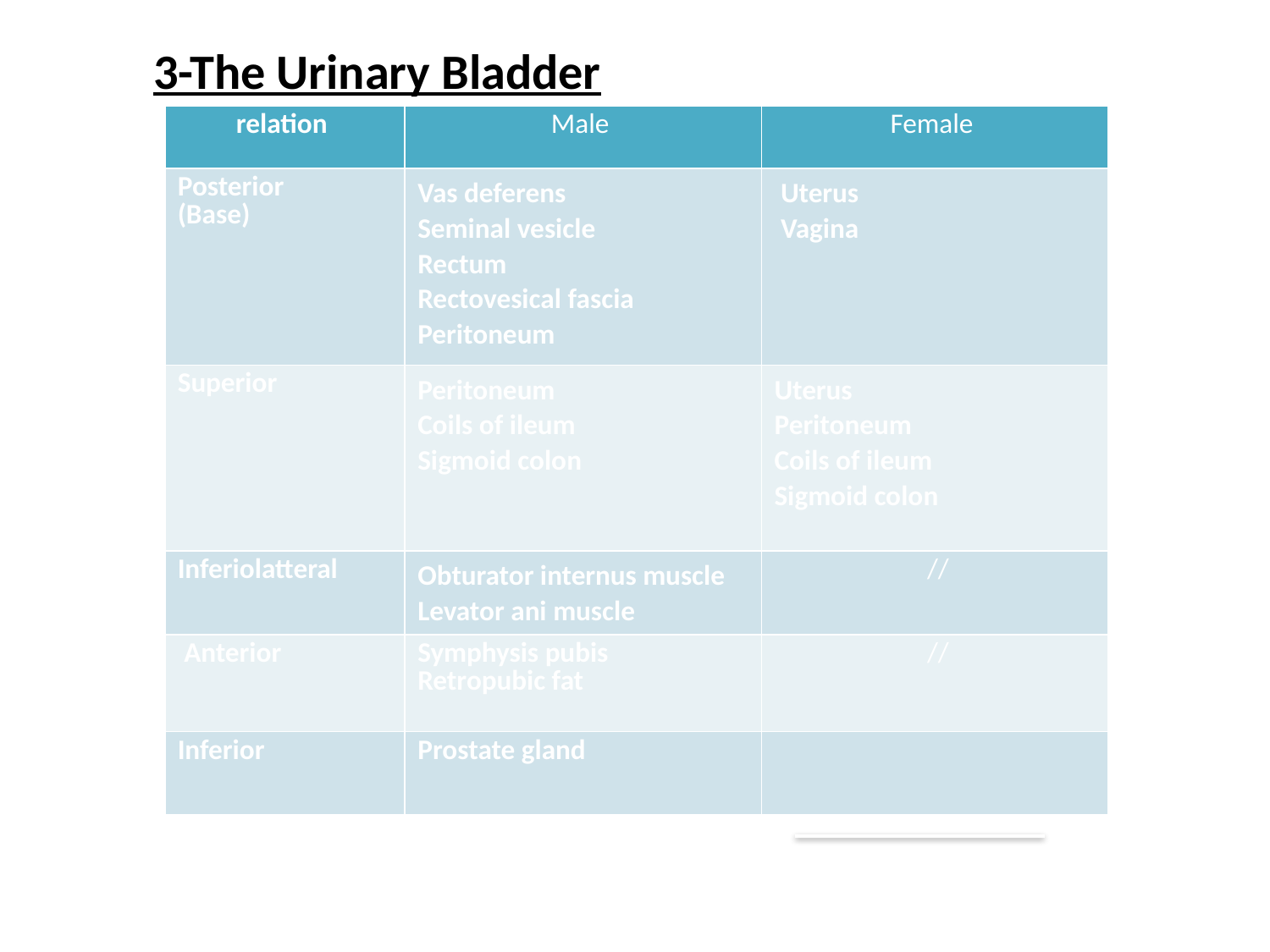

3-The Urinary Bladder
| relation | Male | Female |
| --- | --- | --- |
| Posterior (Base) | Vas deferens Seminal vesicle Rectum Rectovesical fascia Peritoneum | Uterus Vagina |
| Superior | Peritoneum Coils of ileum Sigmoid colon | Uterus Peritoneum Coils of ileum Sigmoid colon |
| Inferiolatteral | Obturator internus muscle Levator ani muscle | // |
| Anterior | Symphysis pubis Retropubic fat | // |
| Inferior | Prostate gland |  |